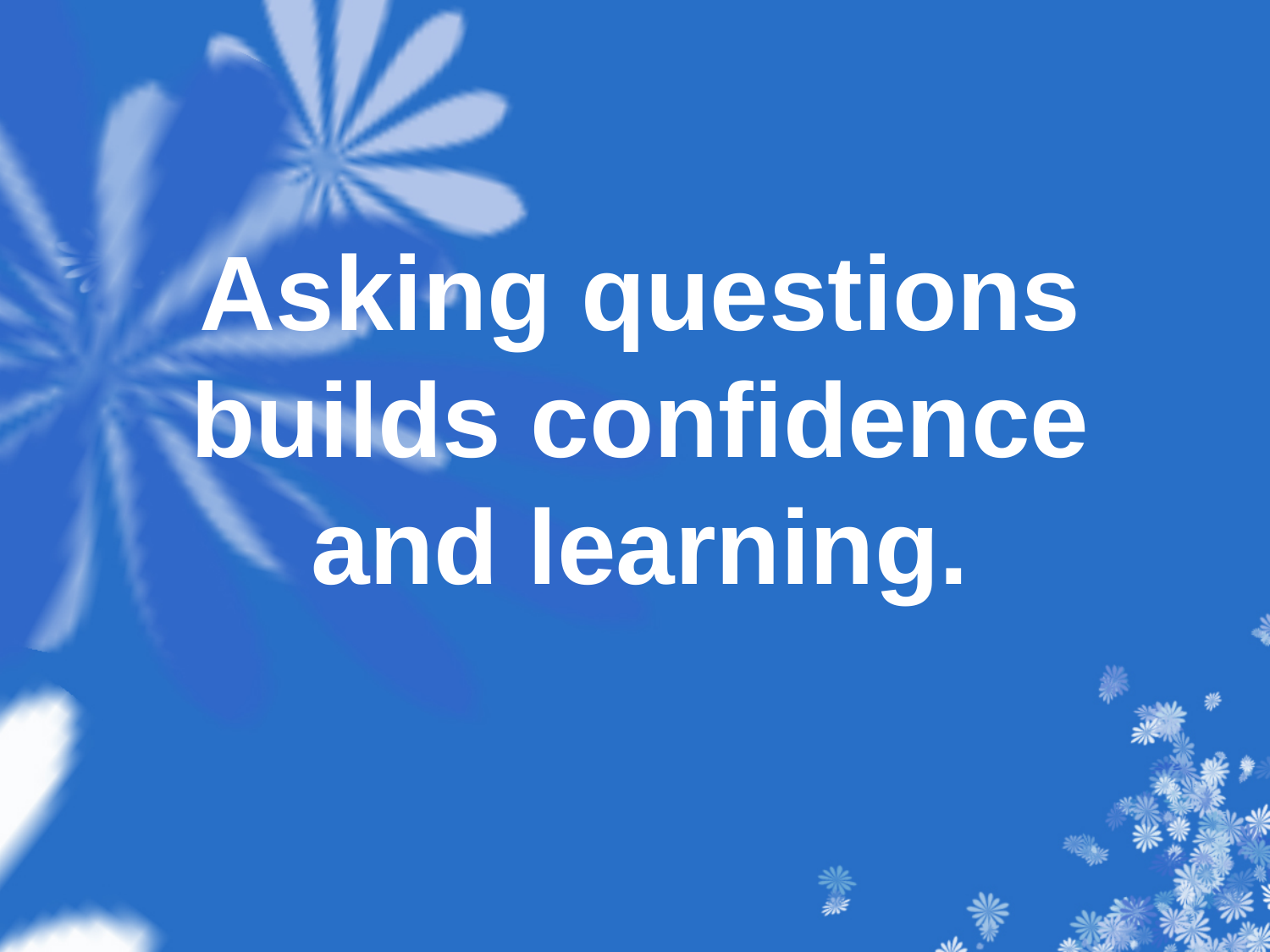

Asking questions builds confidence and learning.
#